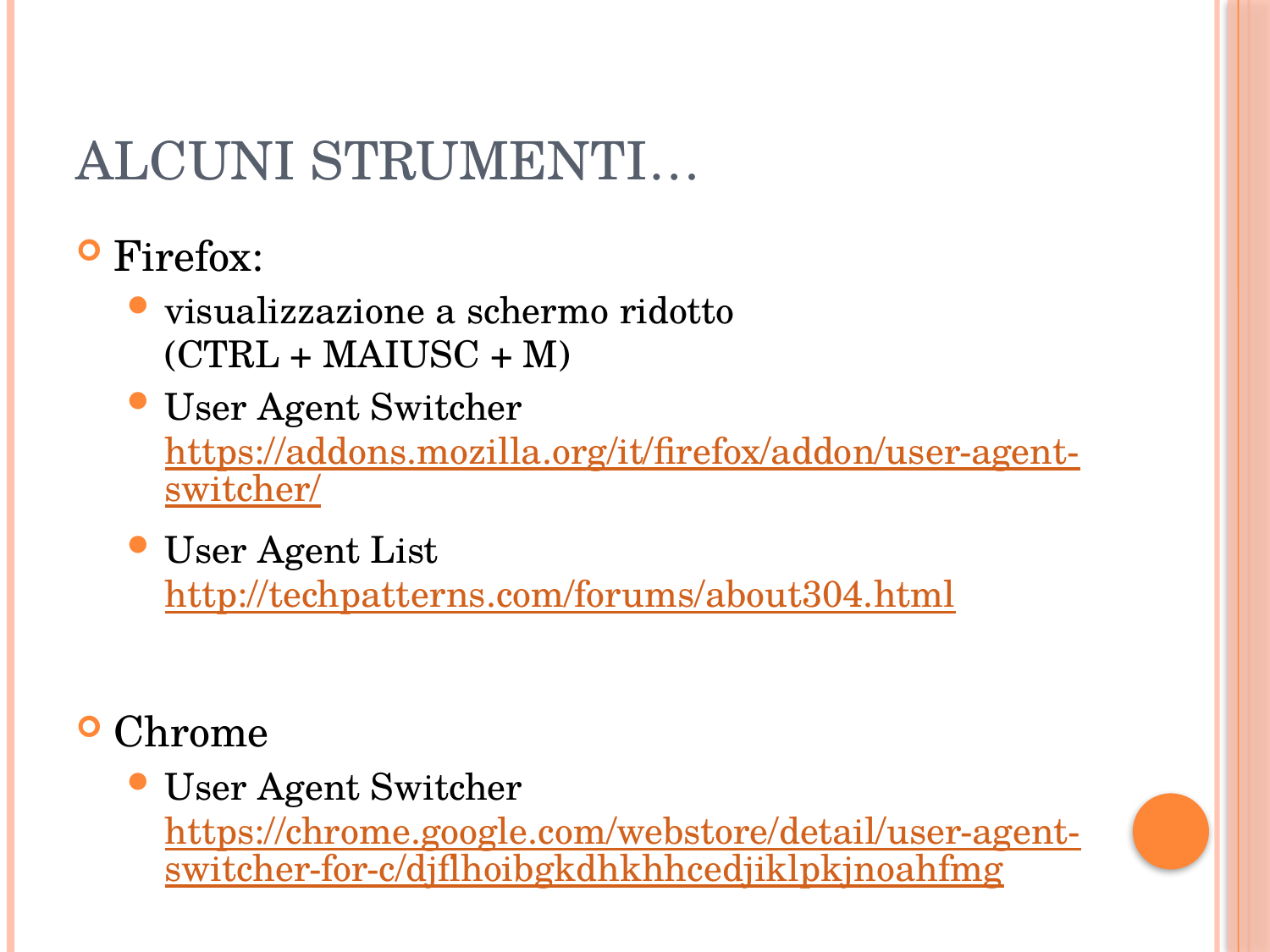

# Alcuni strumenti…
Firefox:
visualizzazione a schermo ridotto
(CTRL + MAIUSC + M)
User Agent Switcher
https://addons.mozilla.org/it/firefox/addon/user-agent-switcher/
User Agent List
http://techpatterns.com/forums/about304.html

Chrome
User Agent Switcher https://chrome.google.com/webstore/detail/user-agent-switcher-for-c/djflhoibgkdhkhhcedjiklpkjnoahfmg